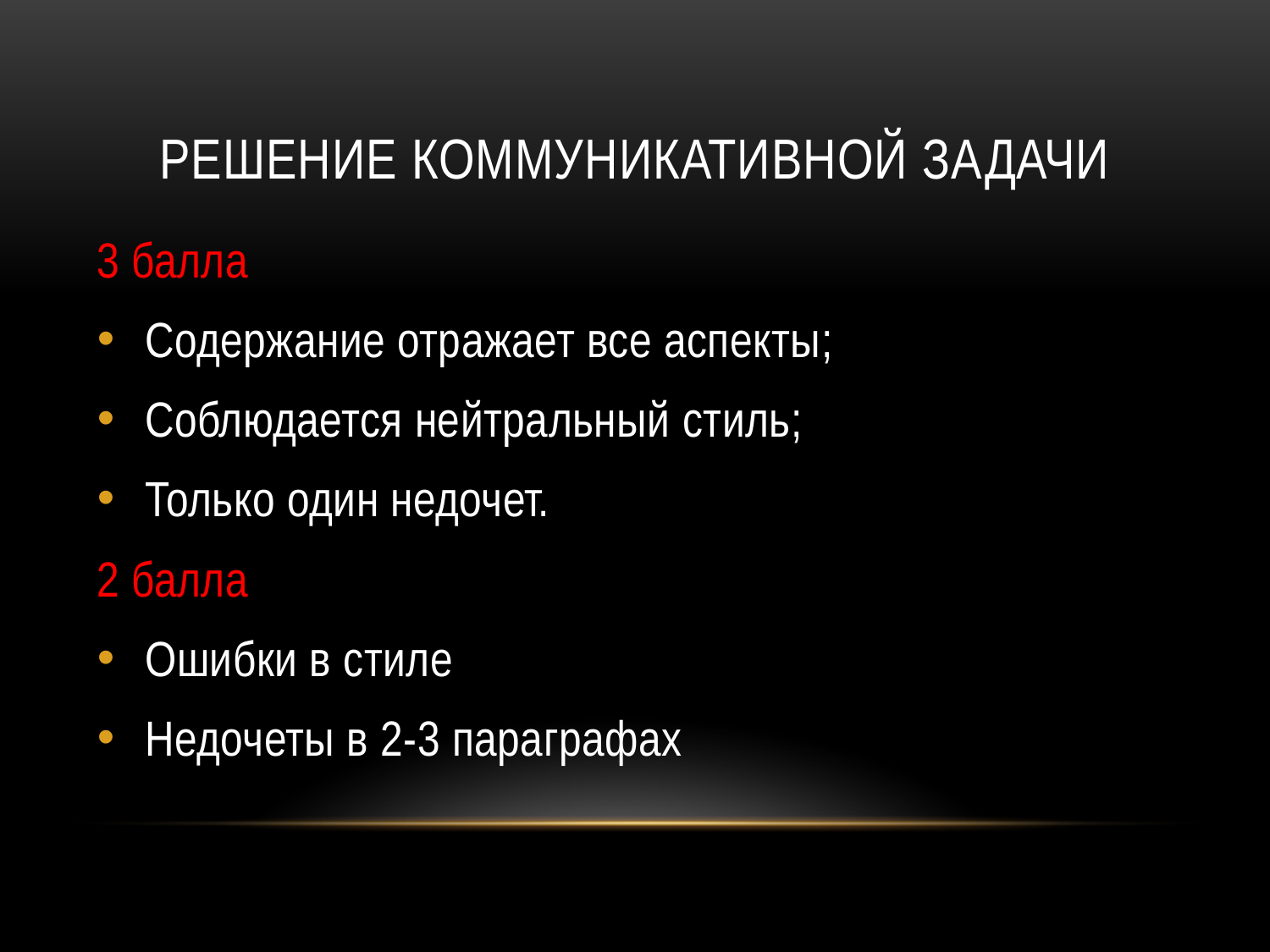

# Решение коммуникативной задачи
3 балла
Содержание отражает все аспекты;
Соблюдается нейтральный стиль;
Только один недочет.
2 балла
Ошибки в стиле
Недочеты в 2-3 параграфах